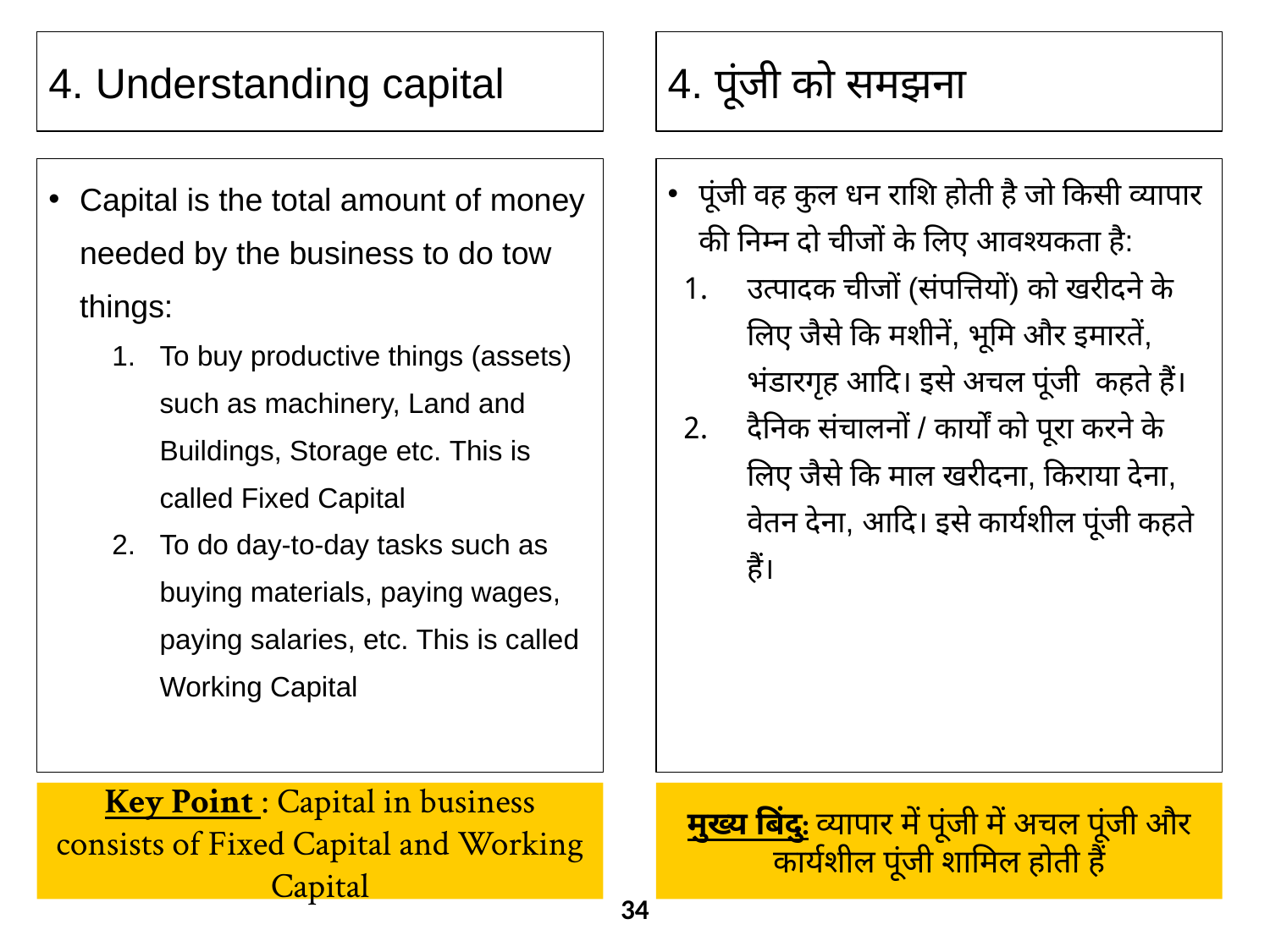

4. Understanding capital
4. पूंजी को समझना
Capital is the total amount of money needed by the business to do tow things:
To buy productive things (assets) such as machinery, Land and Buildings, Storage etc. This is called Fixed Capital
To do day-to-day tasks such as buying materials, paying wages, paying salaries, etc. This is called Working Capital
पूंजी वह कुल धन राशि होती है जो किसी व्यापार की निम्न दो चीजों के लिए आवश्यकता है:
उत्पादक चीजों (संपत्तियों) को खरीदने के लिए जैसे कि मशीनें, भूमि और इमारतें, भंडारगृह आदि। इसे अचल पूंजी  कहते हैं।
दैनिक संचालनों / कार्यों को पूरा करने के लिए जैसे कि माल खरीदना, किराया देना, वेतन देना, आदि। इसे कार्यशील पूंजी कहते हैं।

Key Point : Capital in business consists of Fixed Capital and Working Capital
मुख्य बिंदु: व्यापार में पूंजी में अचल पूंजी और कार्यशील पूंजी शामिल होती हैं
34